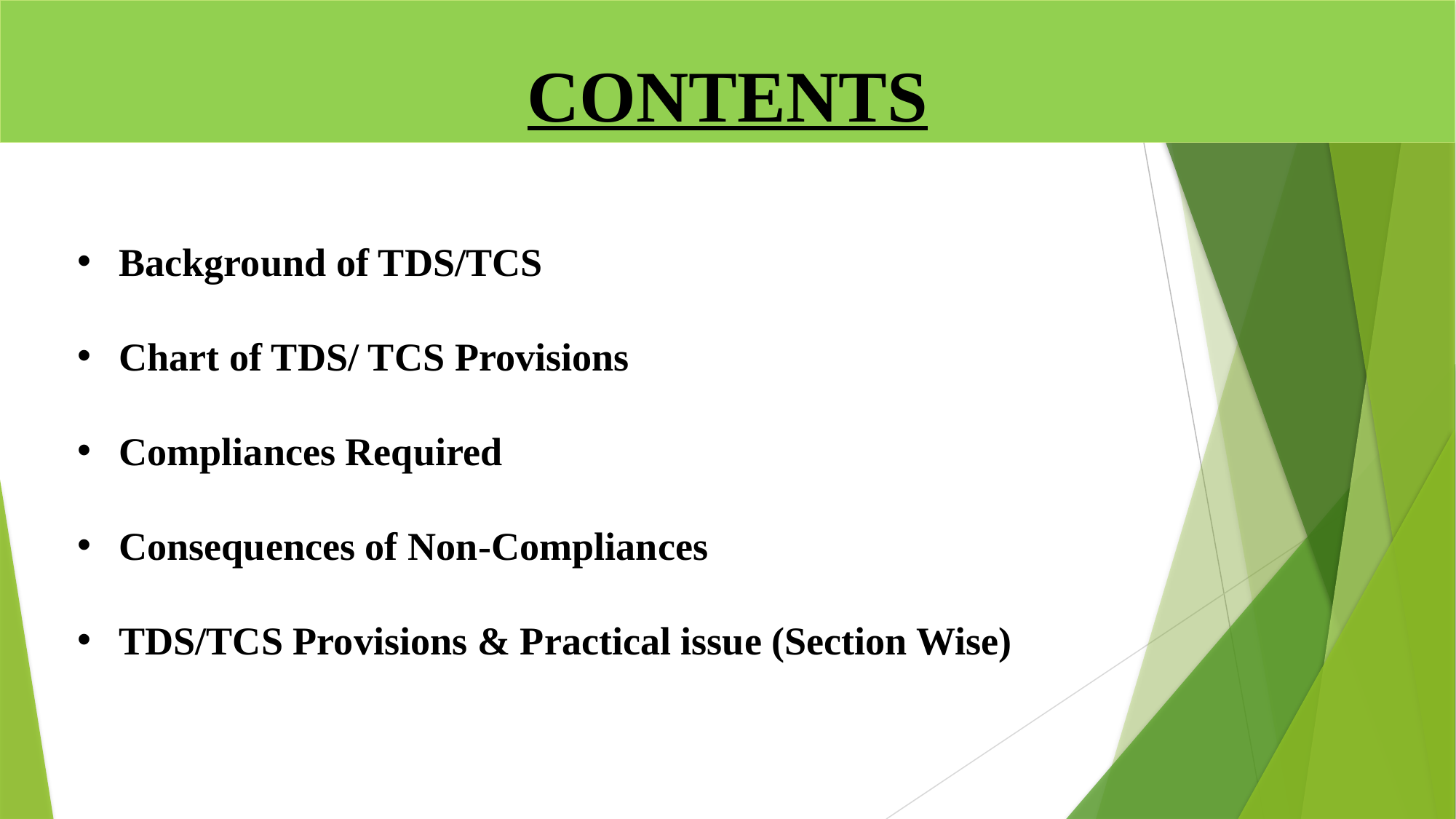

# CONTENTS

Background of TDS/TCS
Chart of TDS/ TCS Provisions
Compliances Required
Consequences of Non-Compliances
TDS/TCS Provisions & Practical issue (Section Wise)